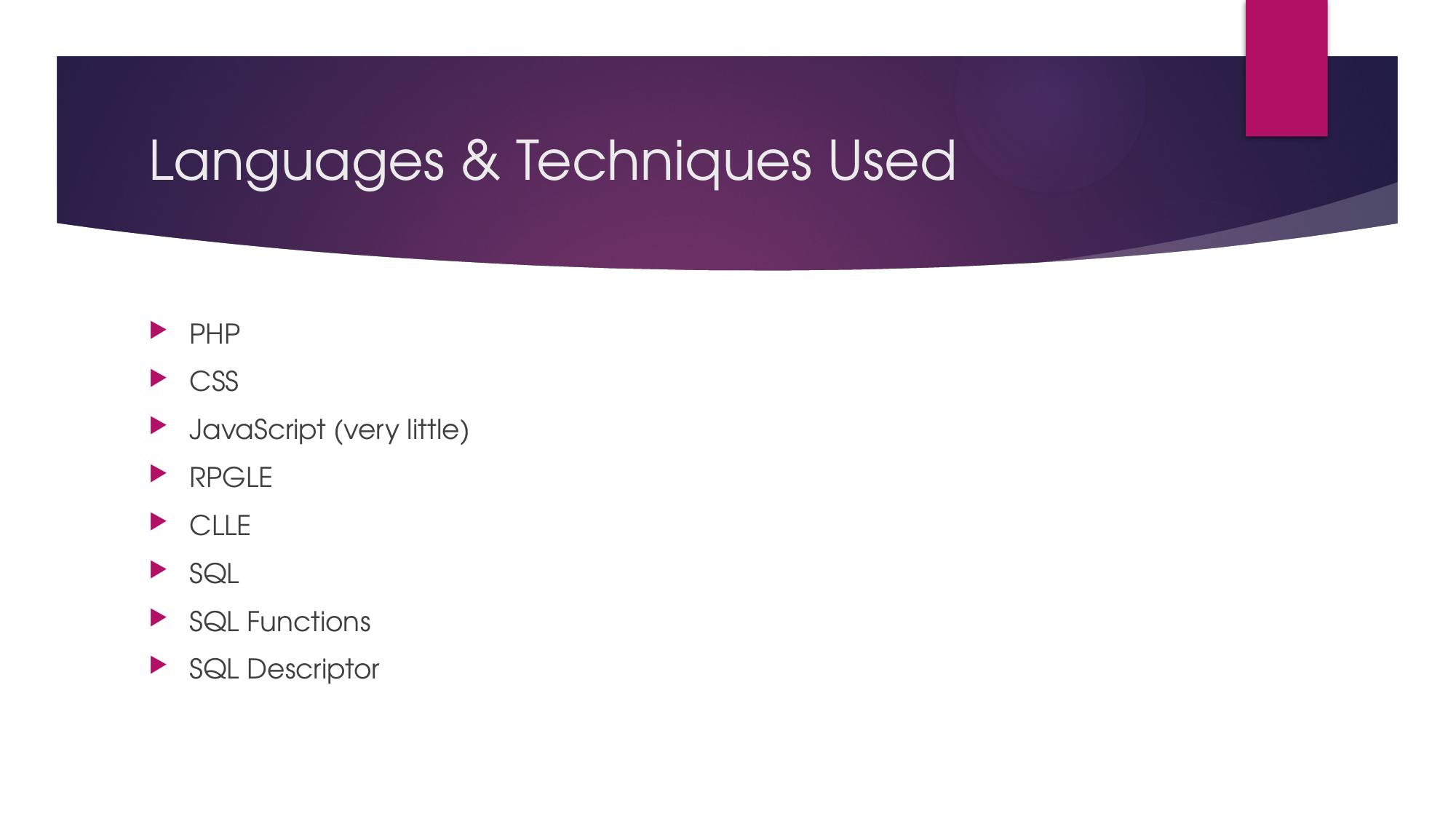

# Languages & Techniques Used
PHP
CSS
JavaScript (very little)
RPGLE
CLLE
SQL
SQL Functions
SQL Descriptor